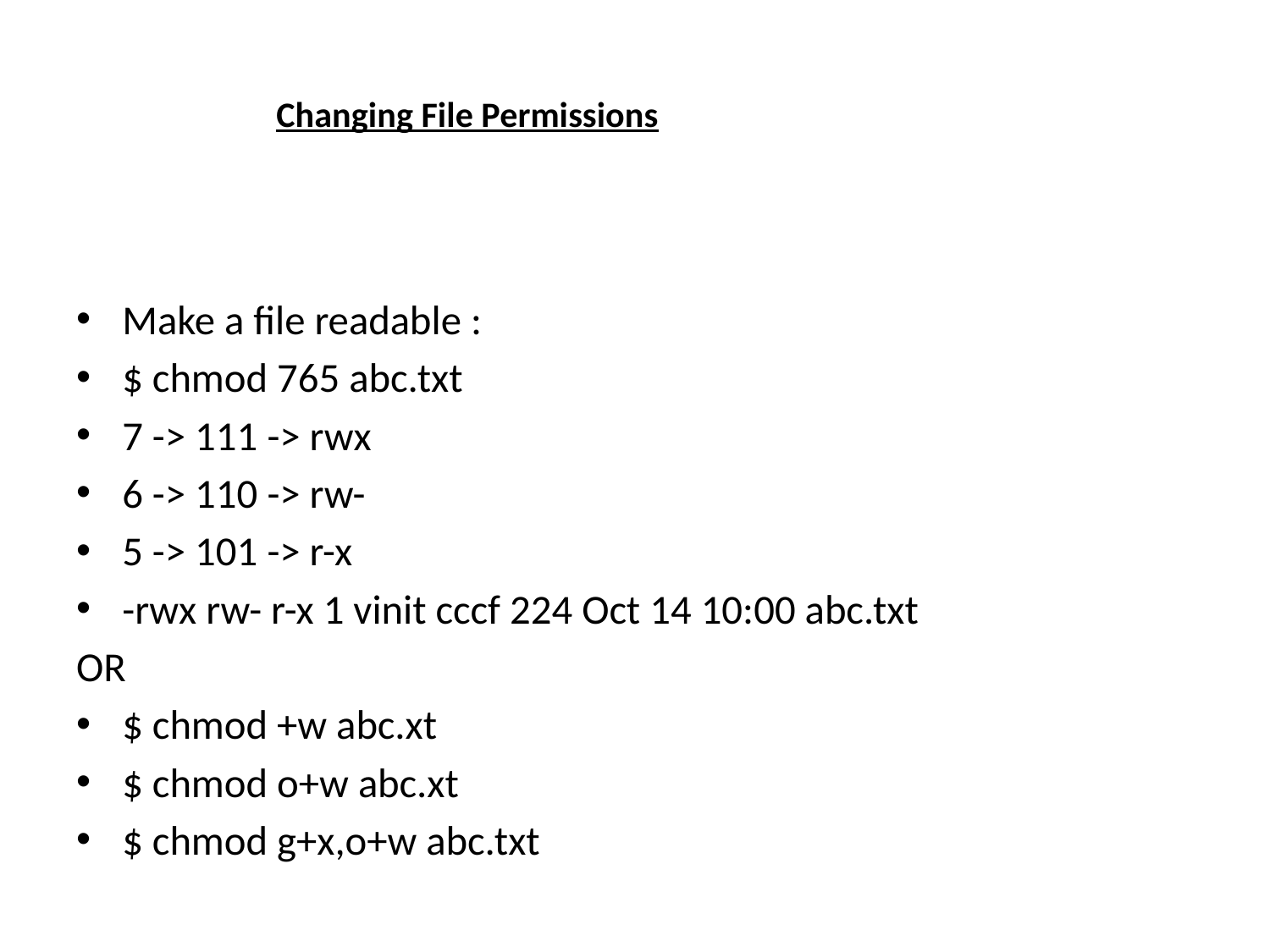

# Changing File Permissions

Make a file readable :
$ chmod 765 abc.txt
7 -> 111 -> rwx
6 -> 110 -> rw-
5 -> 101 -> r-x
-rwx rw- r-x 1 vinit cccf 224 Oct 14 10:00 abc.txt
OR
$ chmod +w abc.xt
$ chmod o+w abc.xt
$ chmod g+x,o+w abc.txt